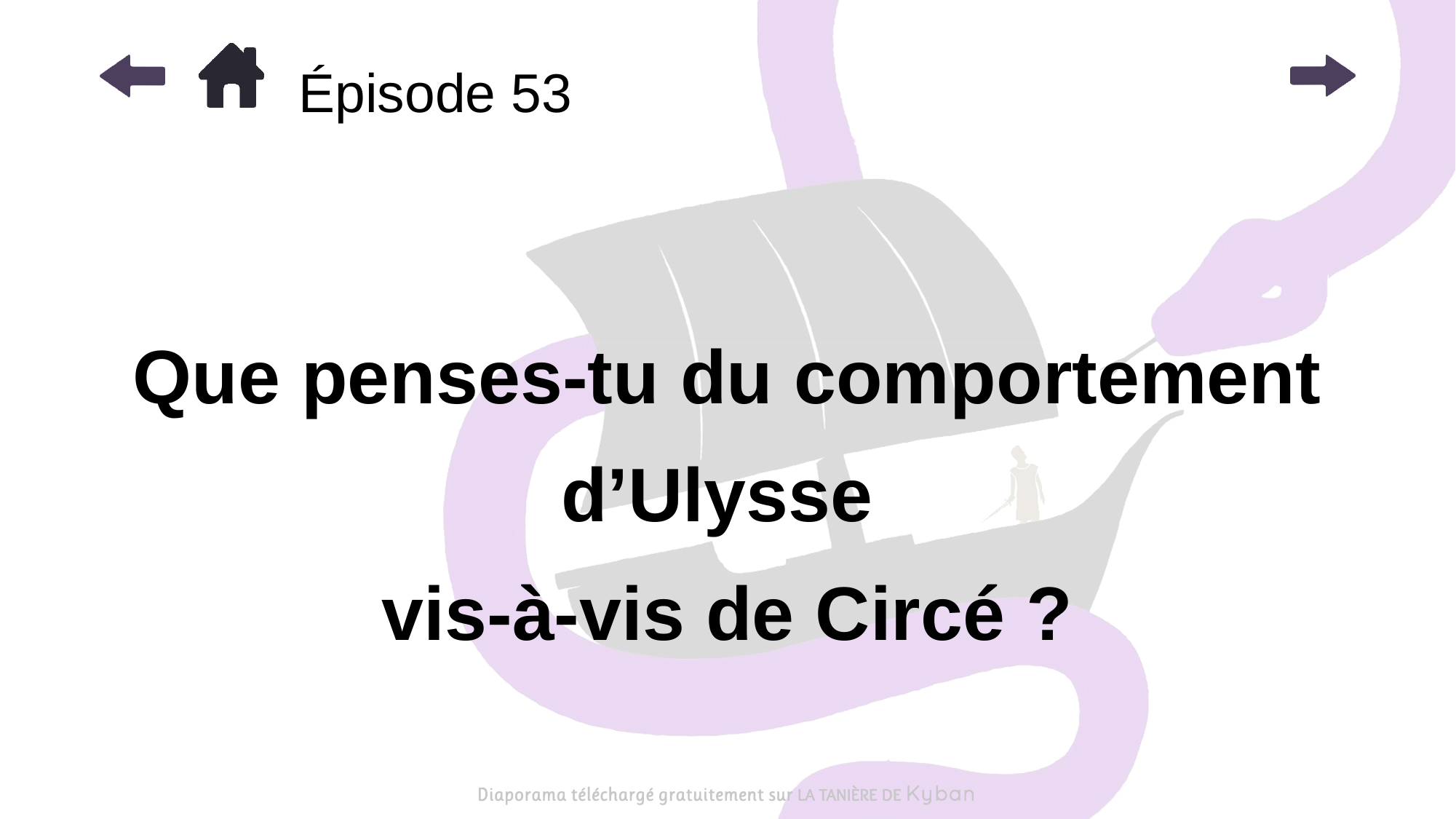

# Épisode 53
Que penses-tu du comportement d’Ulysse
vis-à-vis de Circé ?